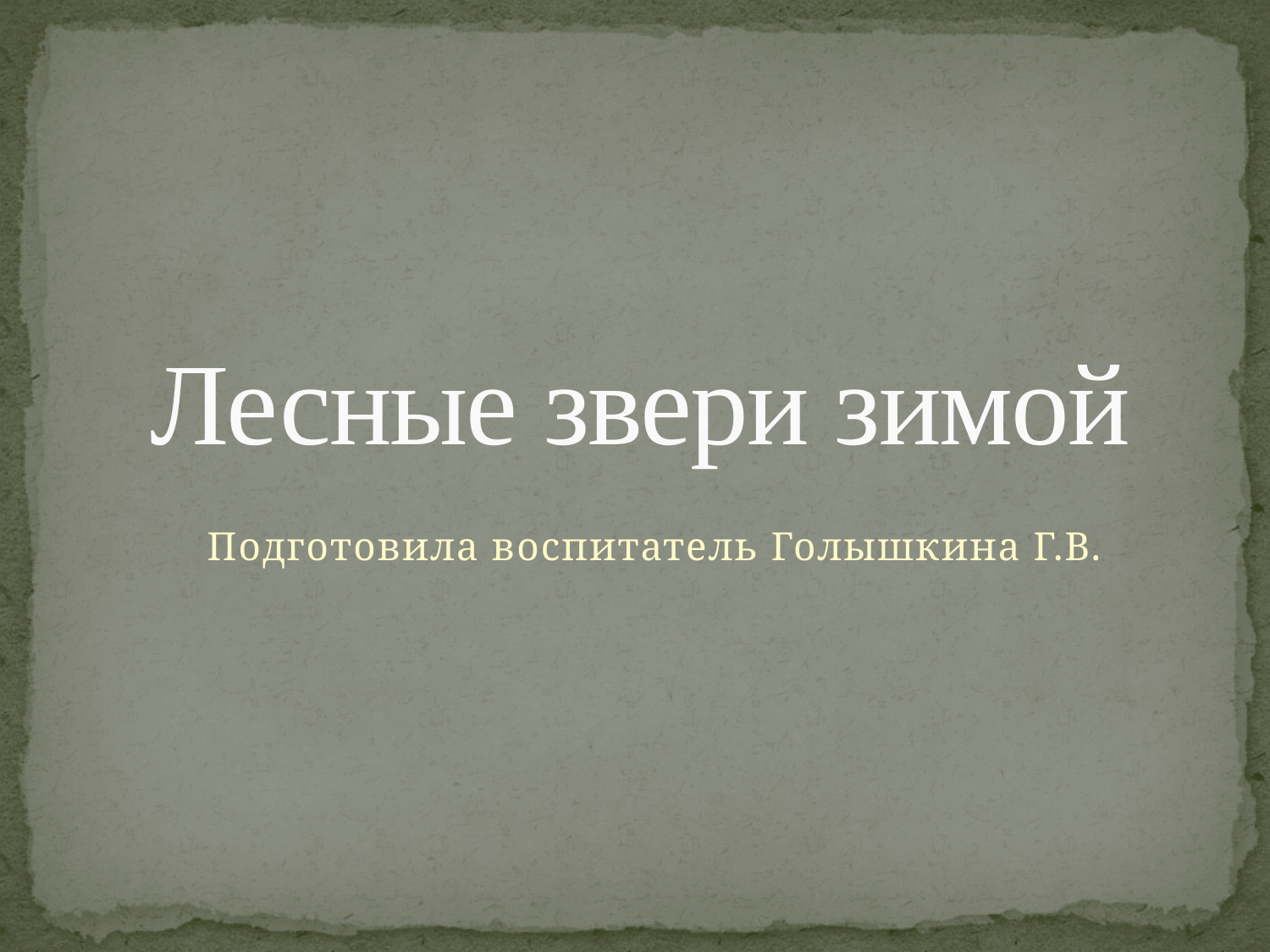

# Лесные звери зимой
Подготовила воспитатель Голышкина Г.В.